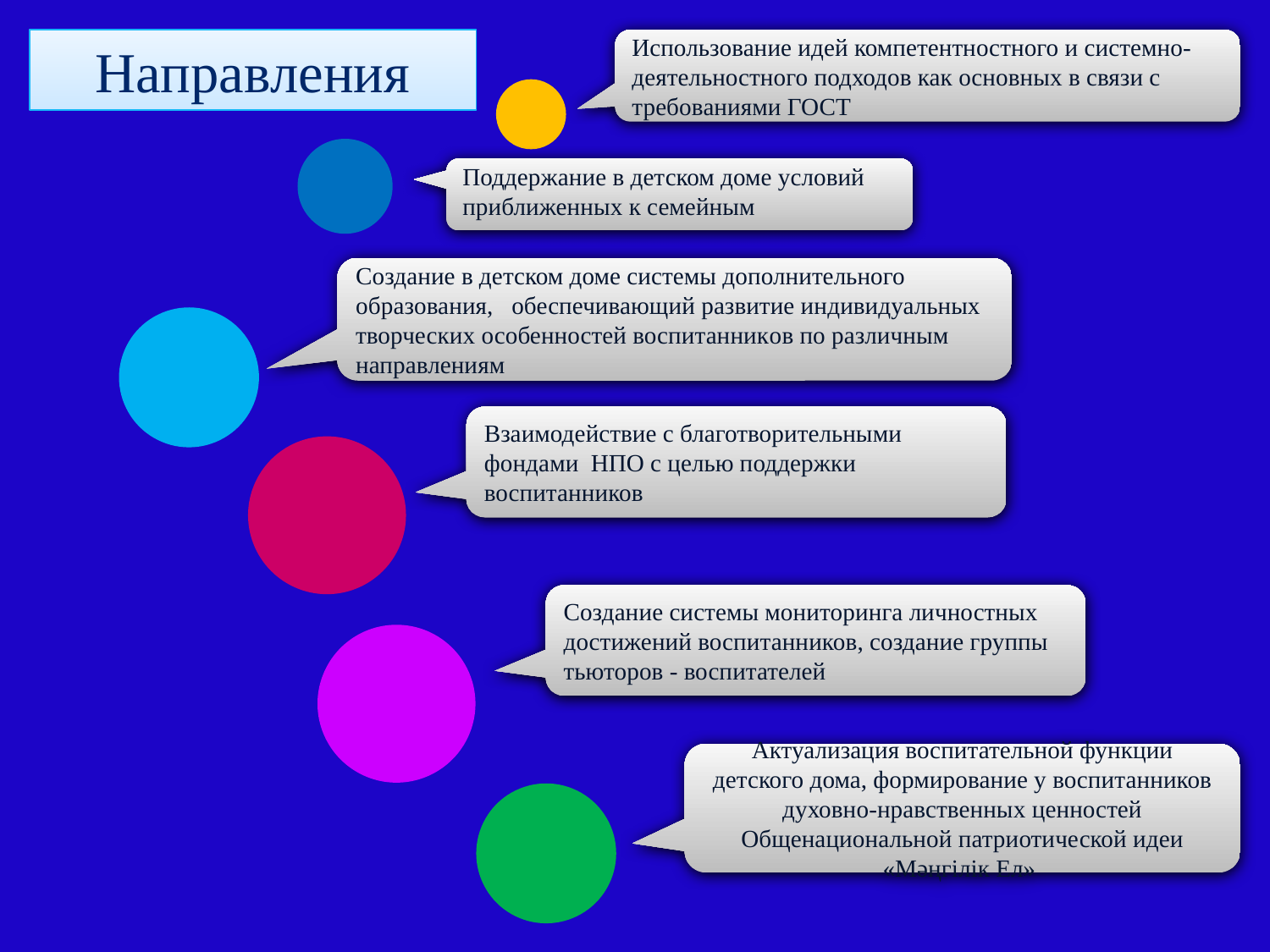

Направления

Использование идей компетентностного и системно-деятельностного подходов как основных в связи с требованиями ГОСТ

Поддержание в детском доме условий приближенных к семейным

Создание в детском доме системы дополнительного образования,   обеспечивающий развитие индивидуальных творческих особенностей воспитанников по различным направлениям

Взаимодействие с благотворительными фондами  НПО с целью поддержки воспитанников

Создание системы мониторинга личностных достижений воспитанников, создание группы тьюторов - воспитателей

Актуализация воспитательной функции детского дома, формирование у воспитанников духовно-нравственных ценностей Общенациональной патриотической идеи «Мәңгілік Ел»